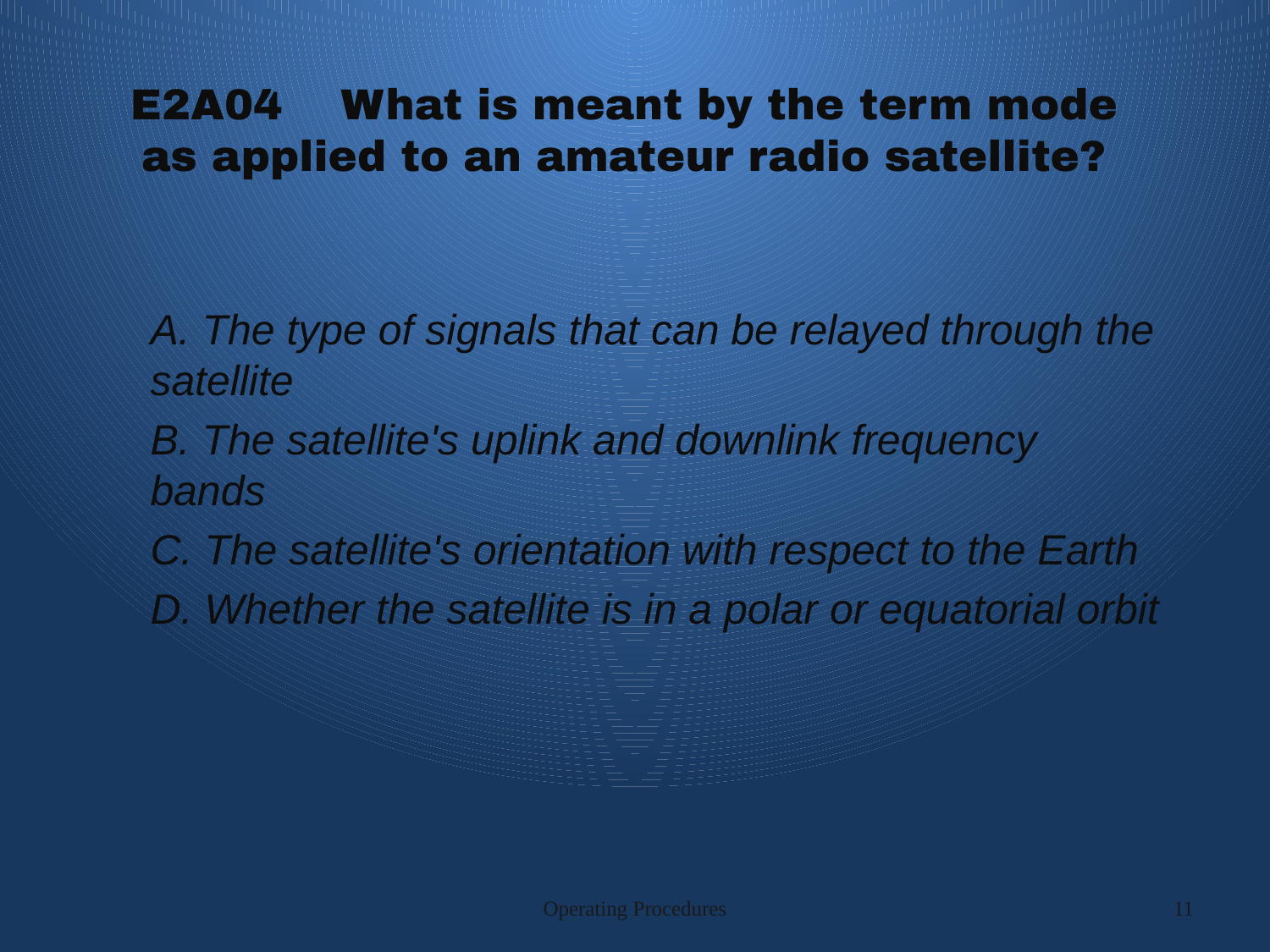

# E2A04    What is meant by the term mode as applied to an amateur radio satellite?
A. The type of signals that can be relayed through the satellite
B. The satellite's uplink and downlink frequency bands
C. The satellite's orientation with respect to the Earth
D. Whether the satellite is in a polar or equatorial orbit
Operating Procedures
11